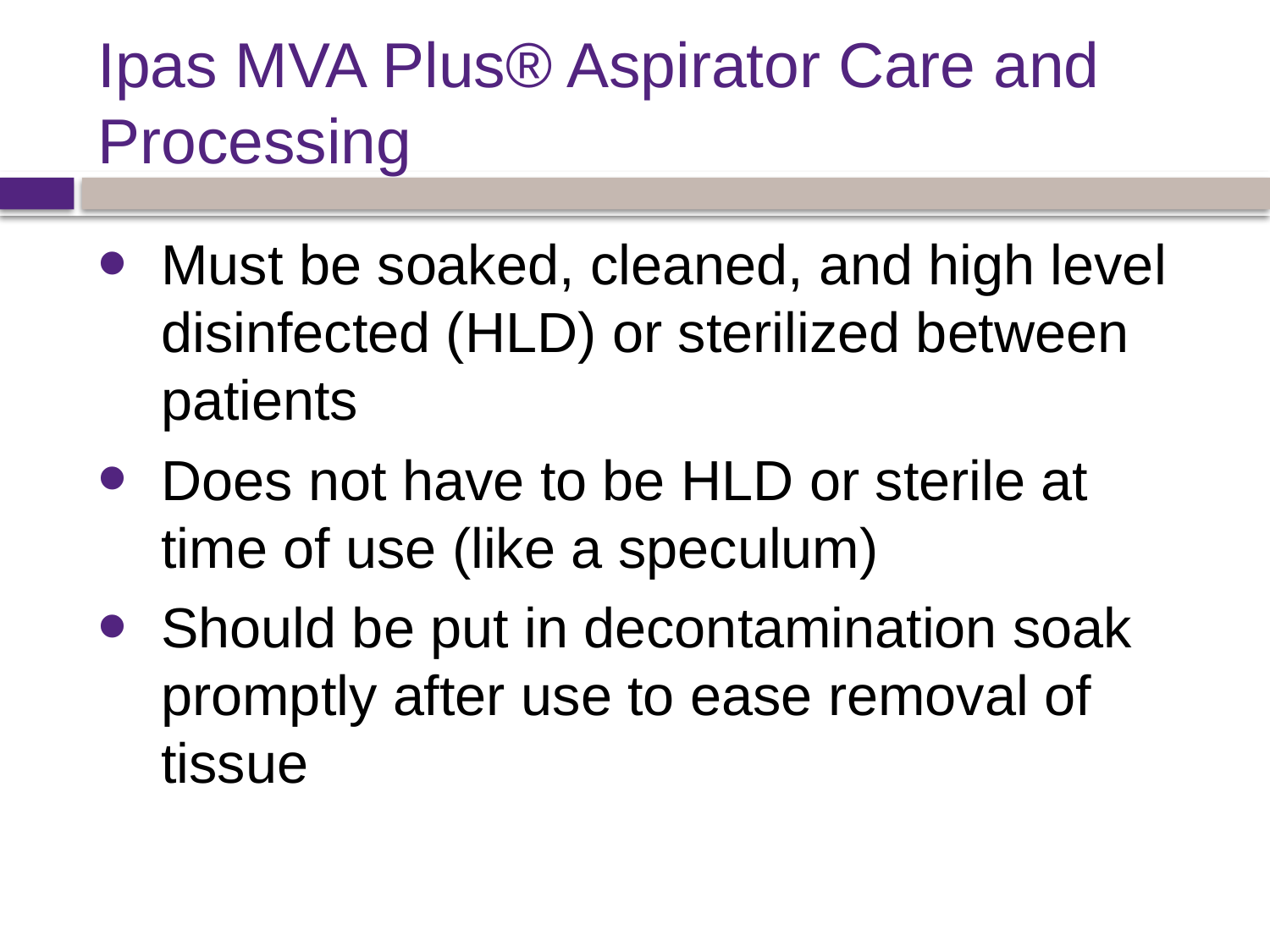

# Ipas MVA Plus® Aspirator Care and Processing
Must be soaked, cleaned, and high level disinfected (HLD) or sterilized between patients
Does not have to be HLD or sterile at time of use (like a speculum)
Should be put in decontamination soak promptly after use to ease removal of tissue